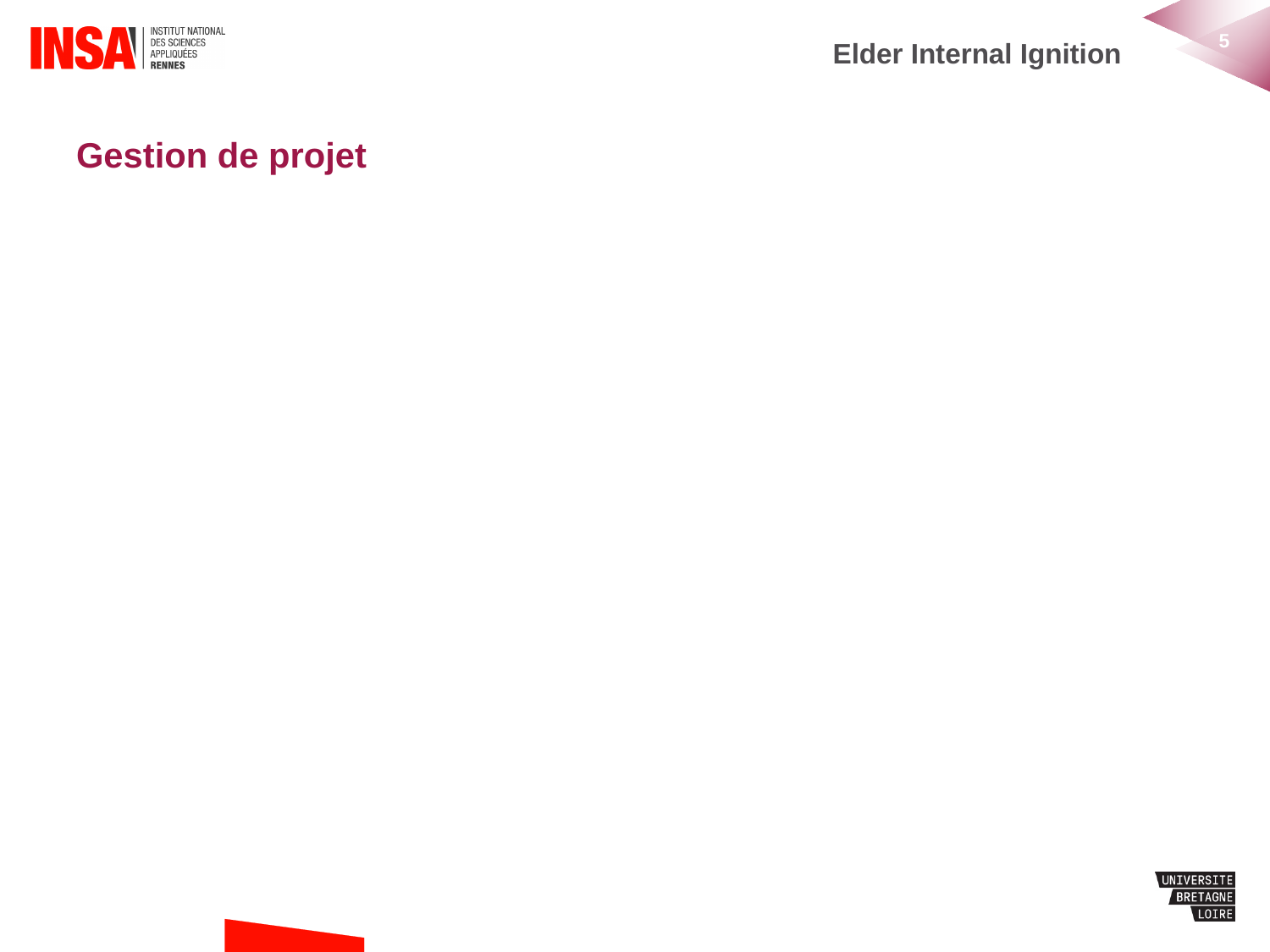

# Elder Internal Ignition
Gestion de projet